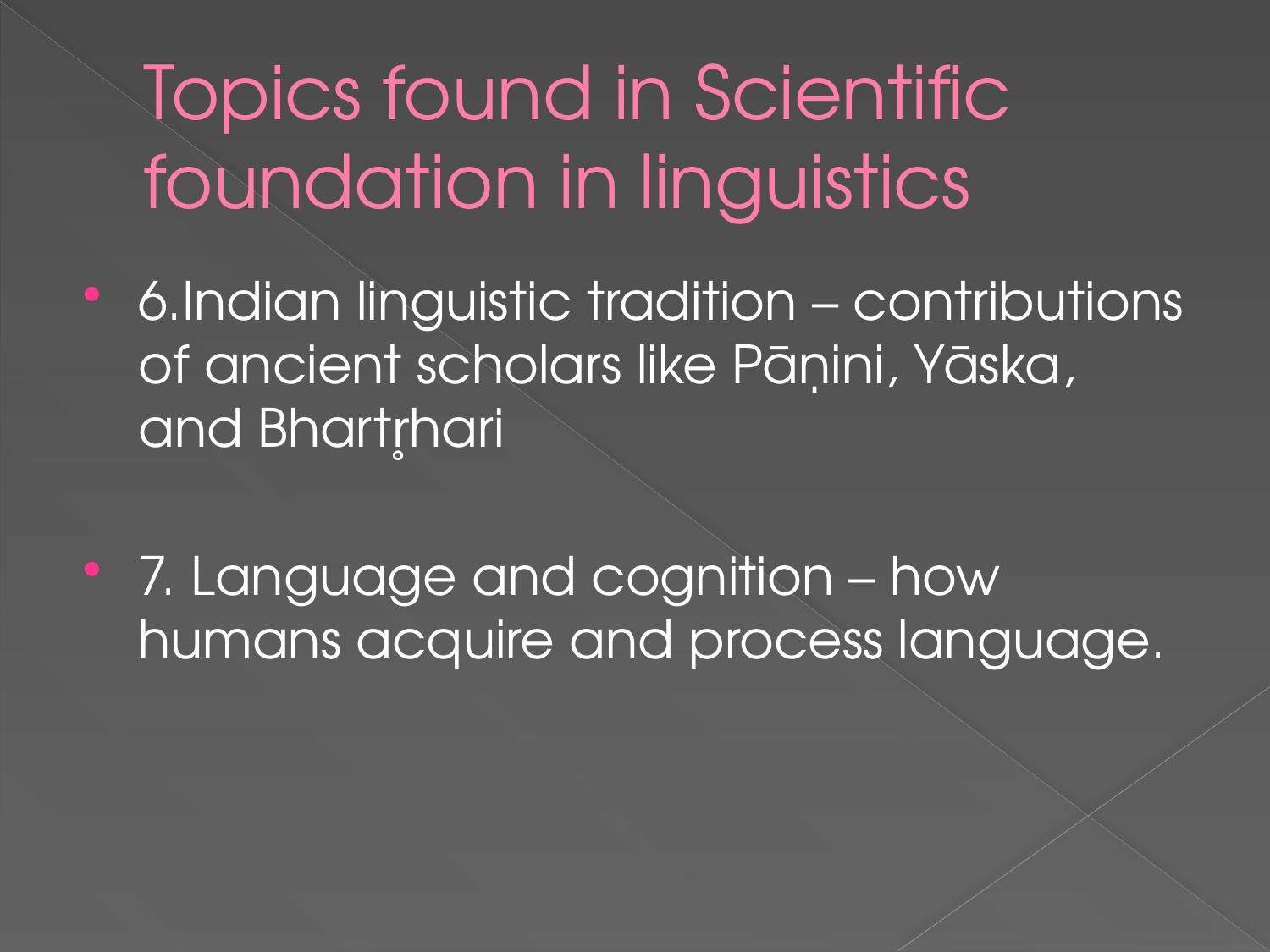

# Topics found in Scientific foundation in linguistics
6.Indian linguistic tradition – contributions of ancient scholars like Pāṇini, Yāska, and Bhartr̥hari

7. Language and cognition – how humans acquire and process language.